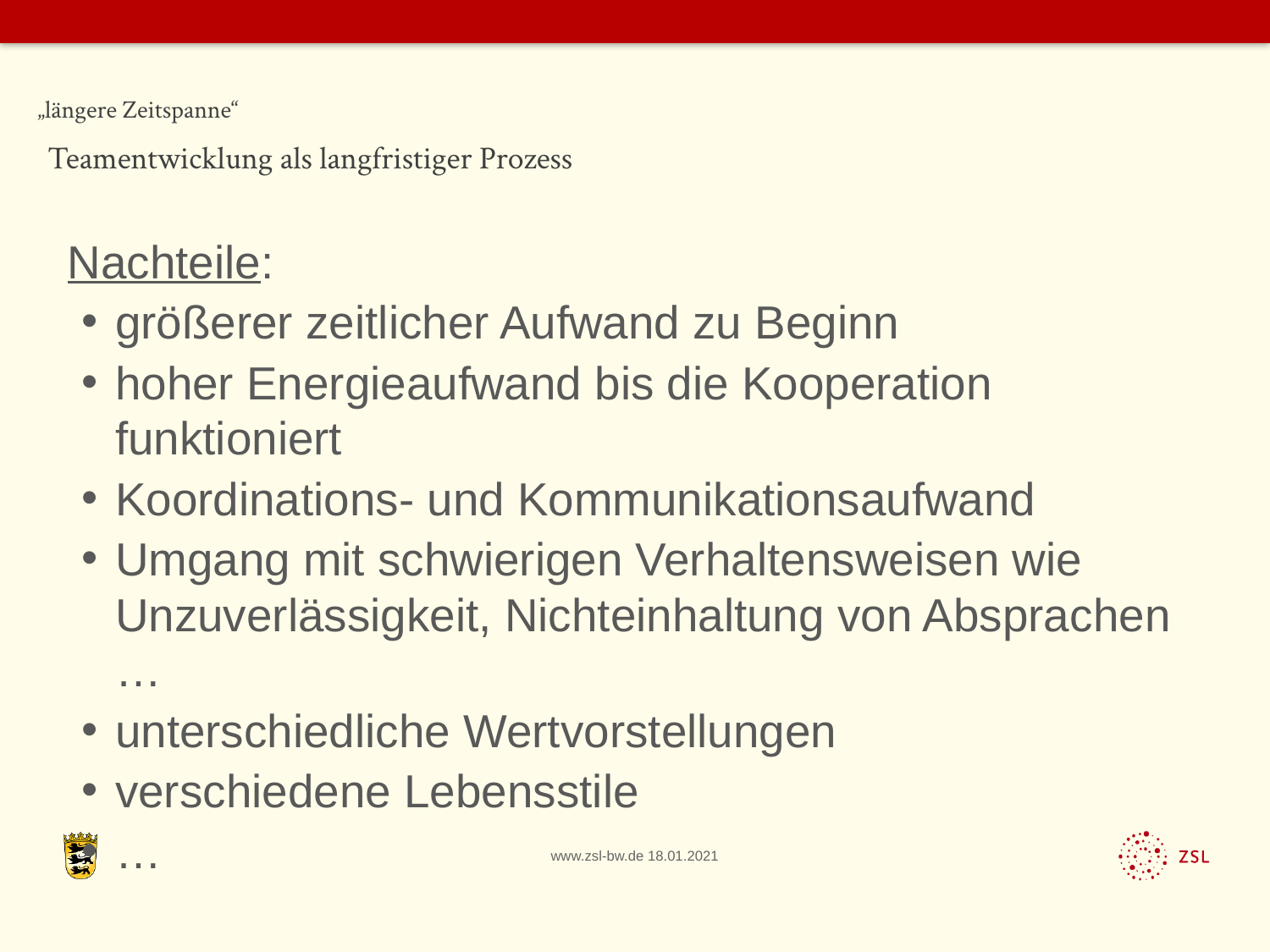

# „längere Zeitspanne“ Teamentwicklung als langfristiger Prozess
Nachteile:
größerer zeitlicher Aufwand zu Beginn
hoher Energieaufwand bis die Kooperation funktioniert
Koordinations- und Kommunikationsaufwand
Umgang mit schwierigen Verhaltensweisen wie Unzuverlässigkeit, Nichteinhaltung von Absprachen …
unterschiedliche Wertvorstellungen
verschiedene Lebensstile
…